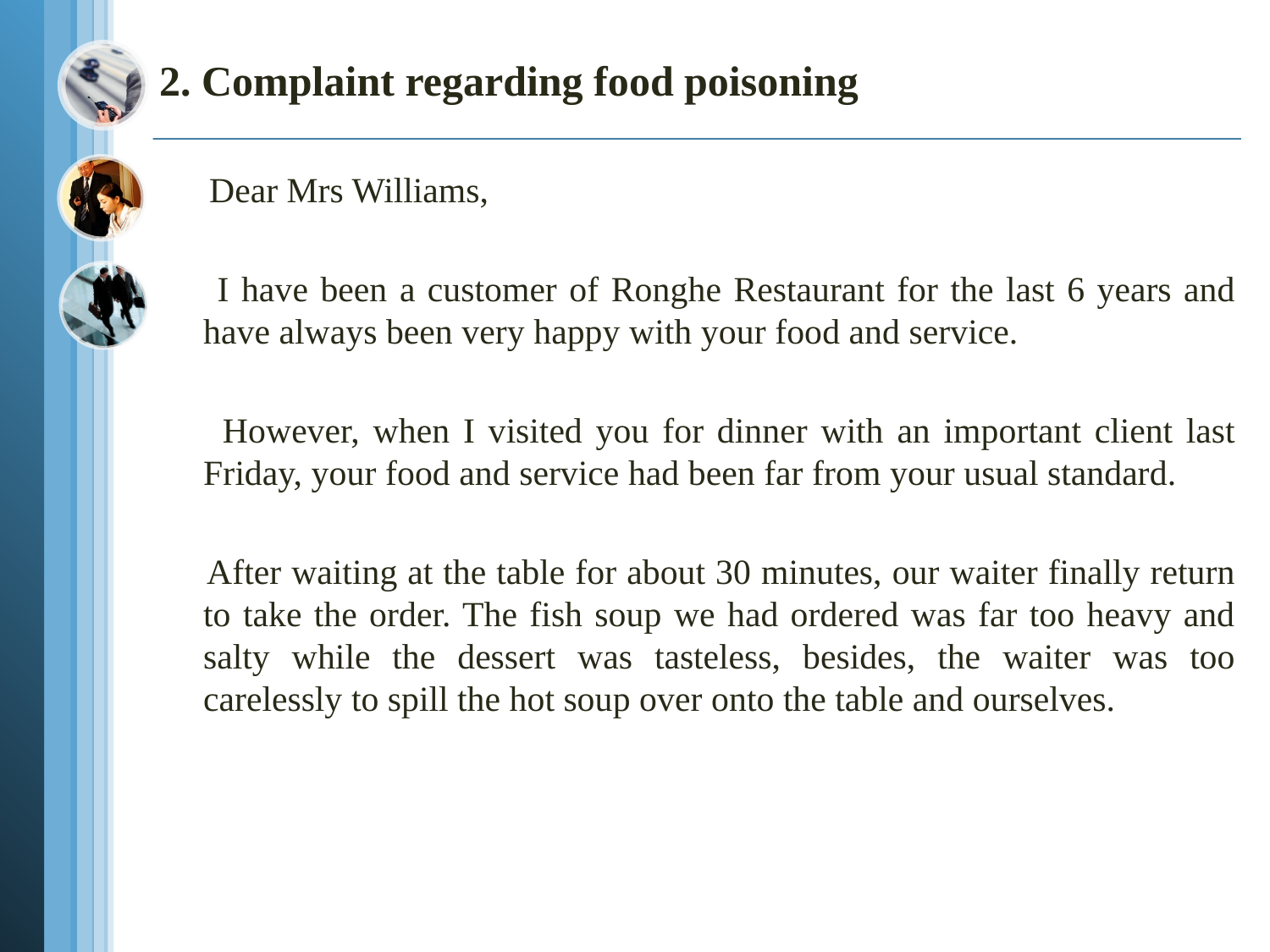

# 2. Complaint regarding food poisoning
      Dear Mrs Williams,

     I have been a customer of Ronghe Restaurant for the last 6 years and have always been very happy with your food and service.

     However, when I visited you for dinner with an important client last Friday, your food and service had been far from your usual standard.

     After waiting at the table for about 30 minutes, our waiter finally return to take the order. The fish soup we had ordered was far too heavy and salty while the dessert was tasteless, besides, the waiter was too carelessly to spill the hot soup over onto the table and ourselves.